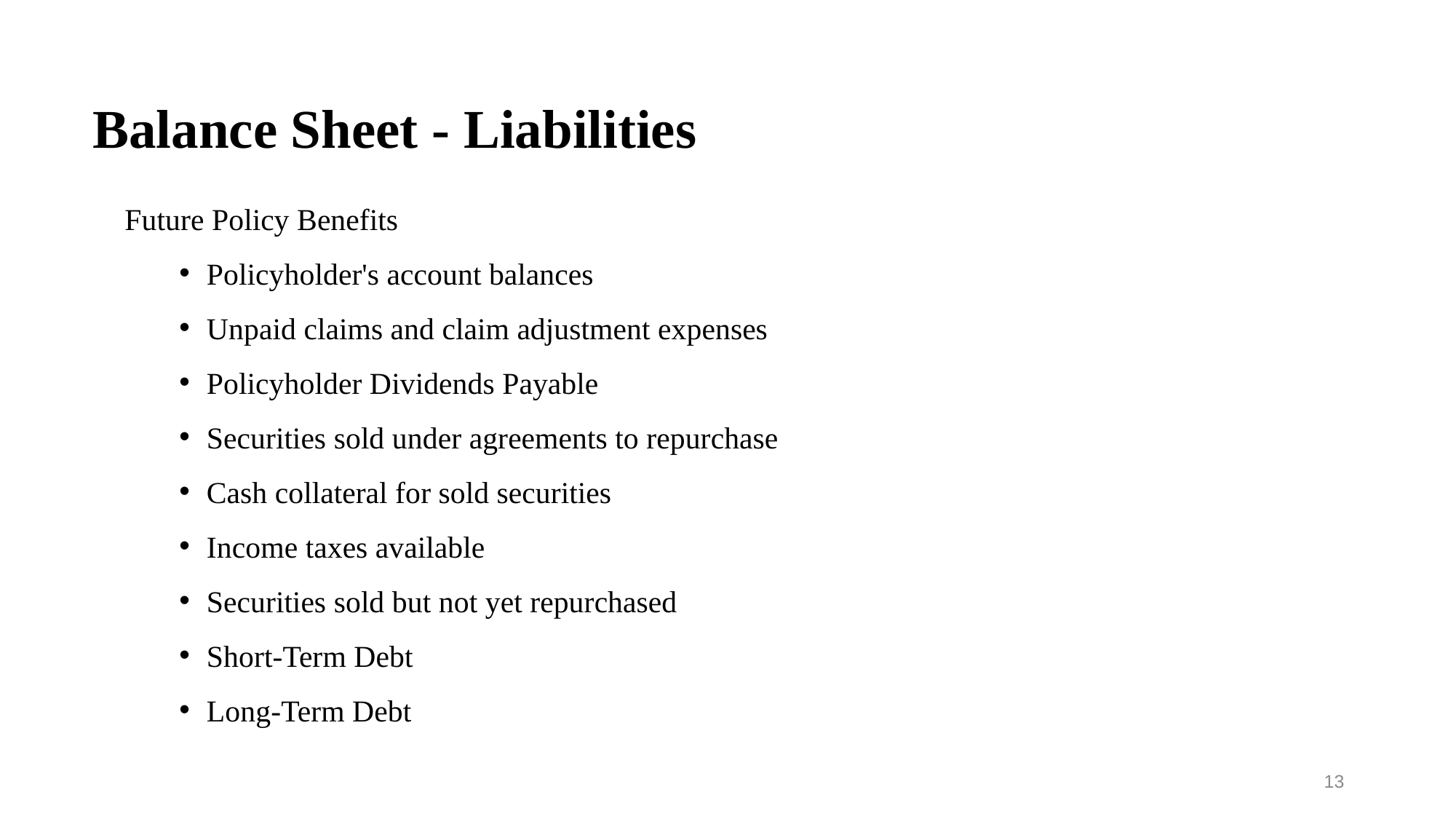

# Balance Sheet - Liabilities
Future Policy Benefits
Policyholder's account balances
Unpaid claims and claim adjustment expenses
Policyholder Dividends Payable
Securities sold under agreements to repurchase
Cash collateral for sold securities
Income taxes available
Securities sold but not yet repurchased
Short-Term Debt
Long-Term Debt

13